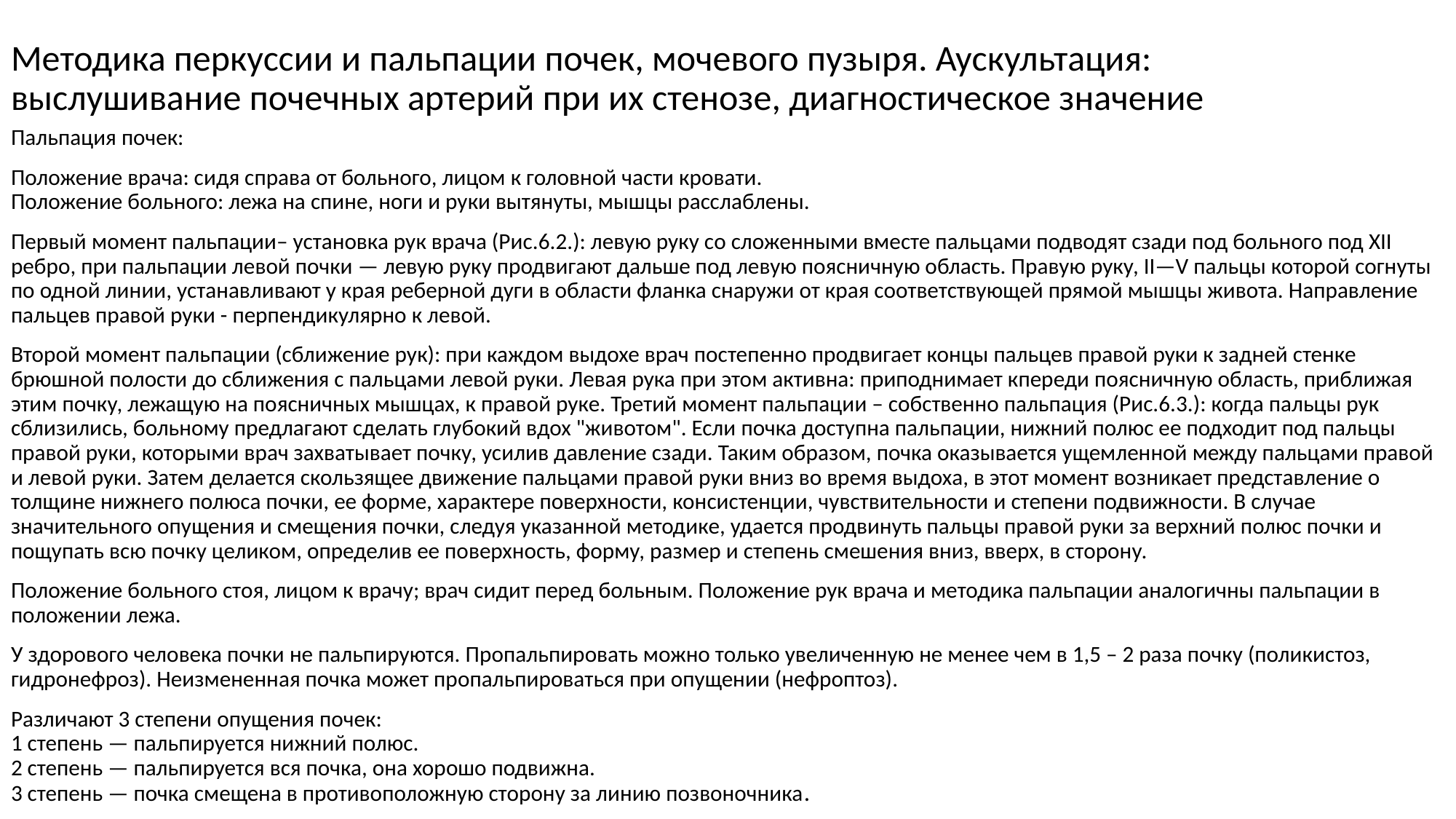

# Методика перкуссии и пальпации почек, мочевого пузыря. Аускультация: выслушивание почечных артерий при их стенозе, диагностическое значение
Пальпация почек:
Положение врача: сидя справа от больного, лицом к головной части кровати.
Положение больного: лежа на спине, ноги и руки вытянуты, мышцы расслаблены.
Первый момент пальпации– установка рук врача (Рис.6.2.): левую руку со сложенными вместе пальцами подводят сзади под больного под XII ребро, при пальпации левой почки — левую руку продвигают дальше под левую поясничную область. Правую руку, II—V пальцы которой согнуты по одной линии, устанавливают у края реберной дуги в области фланка снаружи от края соответствующей прямой мышцы живота. Направление пальцев правой руки - перпендикулярно к левой.
Второй момент пальпации (сближение рук): при каждом выдохе врач постепенно продвигает концы пальцев правой руки к задней стенке брюшной полости до сближения с пальцами левой руки. Левая рука при этом активна: приподнимает кпереди поясничную область, приближая этим почку, лежащую на поясничных мышцах, к правой руке. Третий момент пальпации – собственно пальпация (Рис.6.3.): когда пальцы рук сблизились, больному предлагают сделать глубокий вдох "животом". Если почка доступна пальпации, нижний полюс ее подходит под пальцы правой руки, которыми врач захватывает почку, усилив давление сзади. Таким образом, почка оказывается ущемленной между пальцами правой и левой руки. Затем делается скользящее движение пальцами правой руки вниз во время выдоха, в этот момент возникает представление о толщине нижнего полюса почки, ее форме, характере поверхности, консистенции, чувствительности и степени подвижности. В случае значительного опущения и смещения почки, следуя указанной методике, удается продвинуть пальцы правой руки за верхний полюс почки и пощупать всю почку целиком, определив ее поверхность, форму, размер и степень смешения вниз, вверх, в сторону.
Положение больного стоя, лицом к врачу; врач сидит перед больным. Положение рук врача и методика пальпации аналогичны пальпации в положении лежа.
У здорового человека почки не пальпируются. Пропальпировать можно только увеличенную не менее чем в 1,5 – 2 раза почку (поликистоз, гидронефроз). Неизмененная почка может пропальпироваться при опущении (нефроптоз).
Различают 3 степени опущения почек:
1 степень — пальпируется нижний полюс.
2 степень — пальпируется вся почка, она хорошо подвижна.
3 степень — почка смещена в противоположную сторону за линию позвоночника.